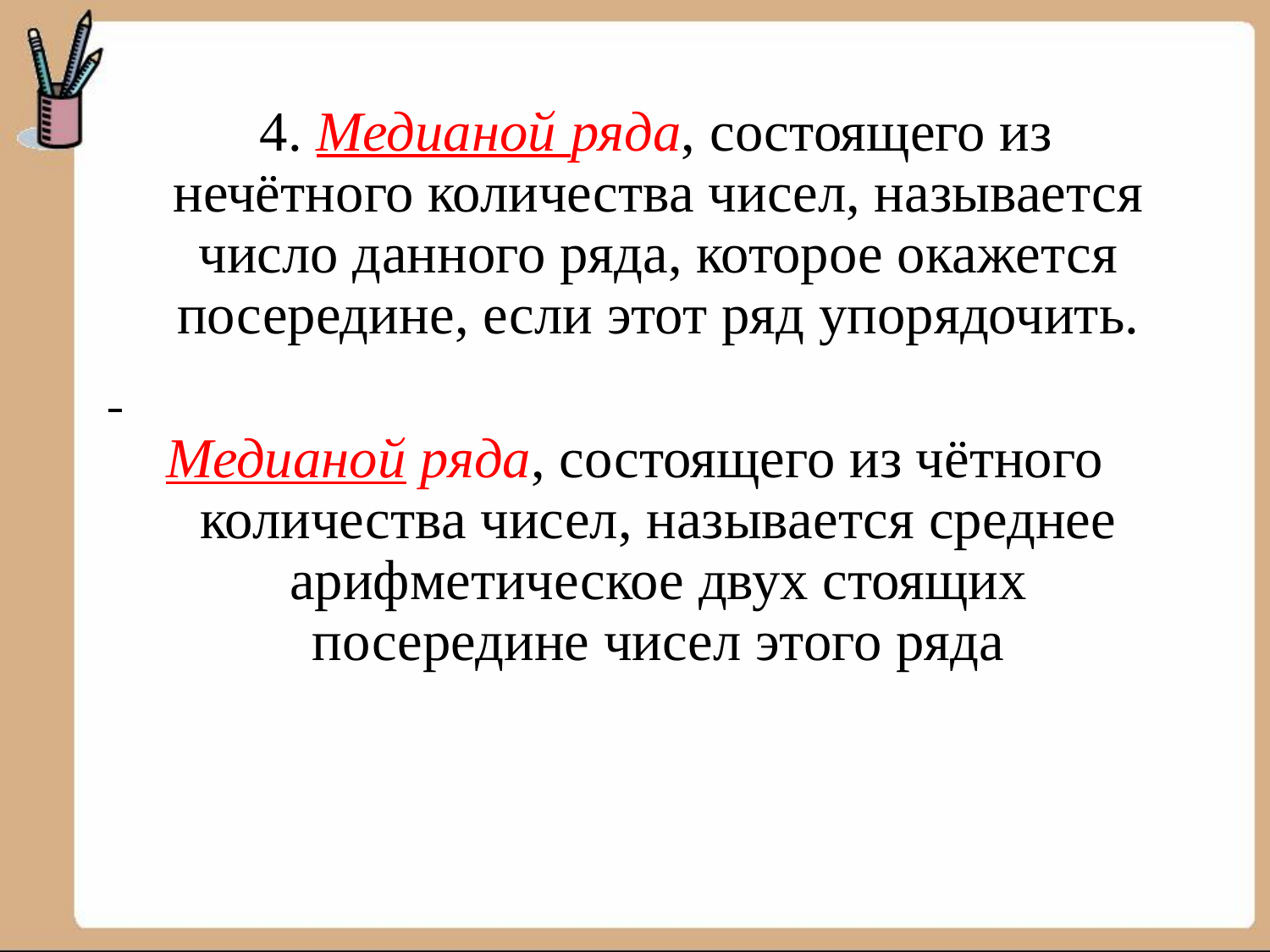

4. Медианой ряда, состоящего из нечётного количества чисел, называется число данного ряда, которое окажется посередине, если этот ряд упорядочить.

Медианой ряда, состоящего из чётного количества чисел, называется среднее арифметическое двух стоящих посередине чисел этого ряда